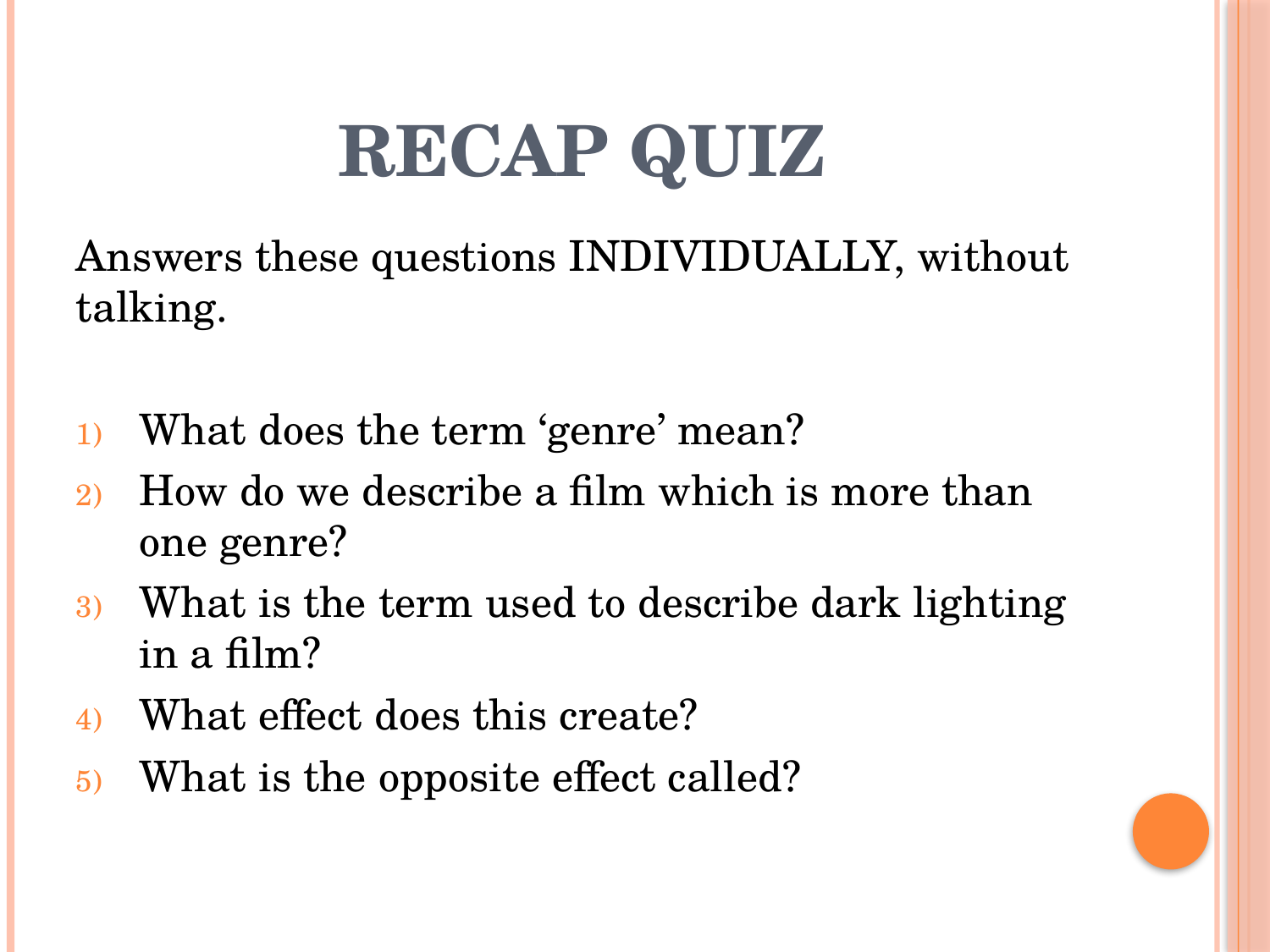

# Recap Quiz
Answers these questions INDIVIDUALLY, without talking.

What does the term ‘genre’ mean?
How do we describe a film which is more than one genre?
What is the term used to describe dark lighting in a film?
What effect does this create?
What is the opposite effect called?